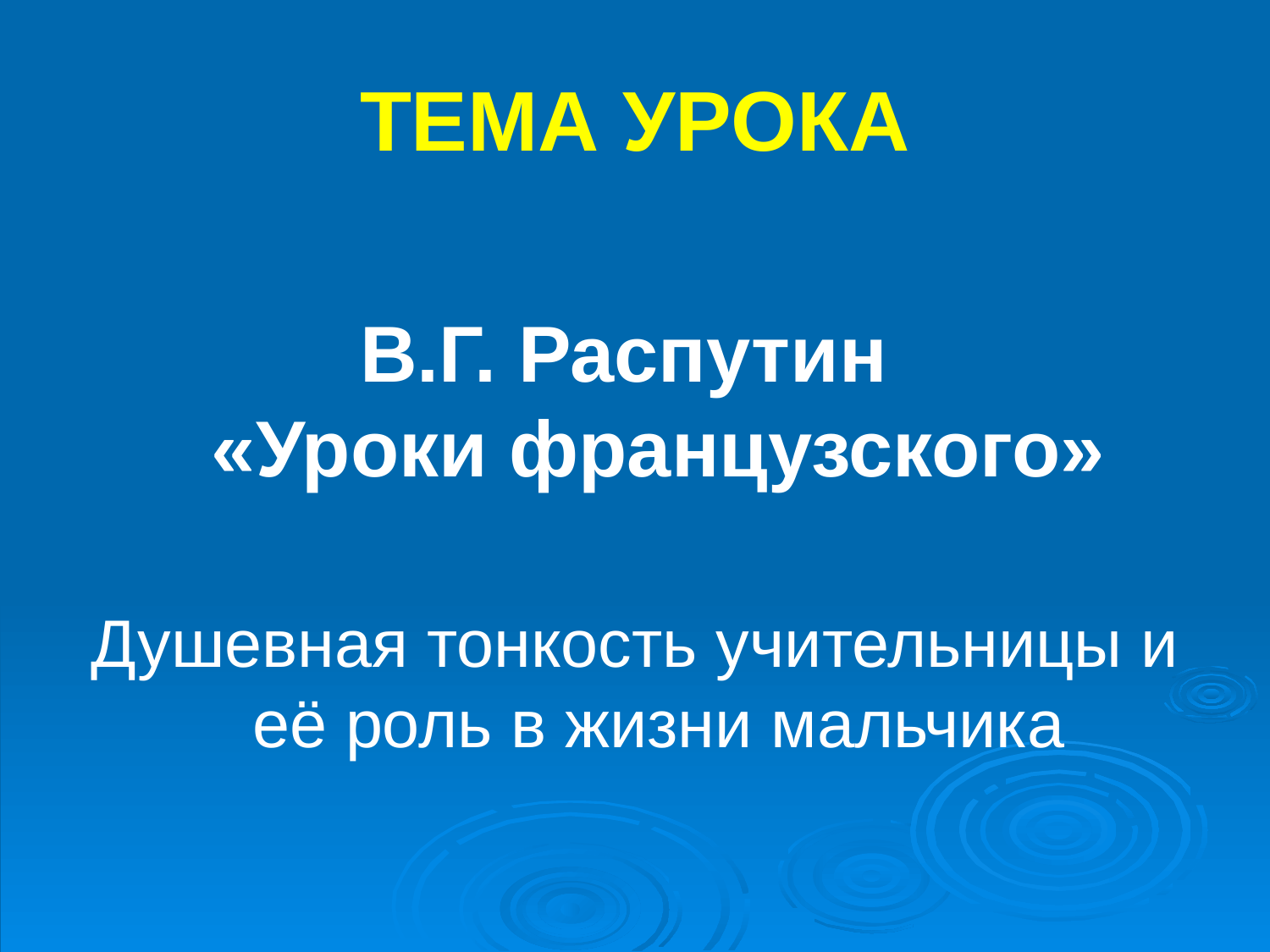

# ТЕМА УРОКА
В.Г. Распутин
«Уроки французского»

Душевная тонкость учительницы и её роль в жизни мальчика